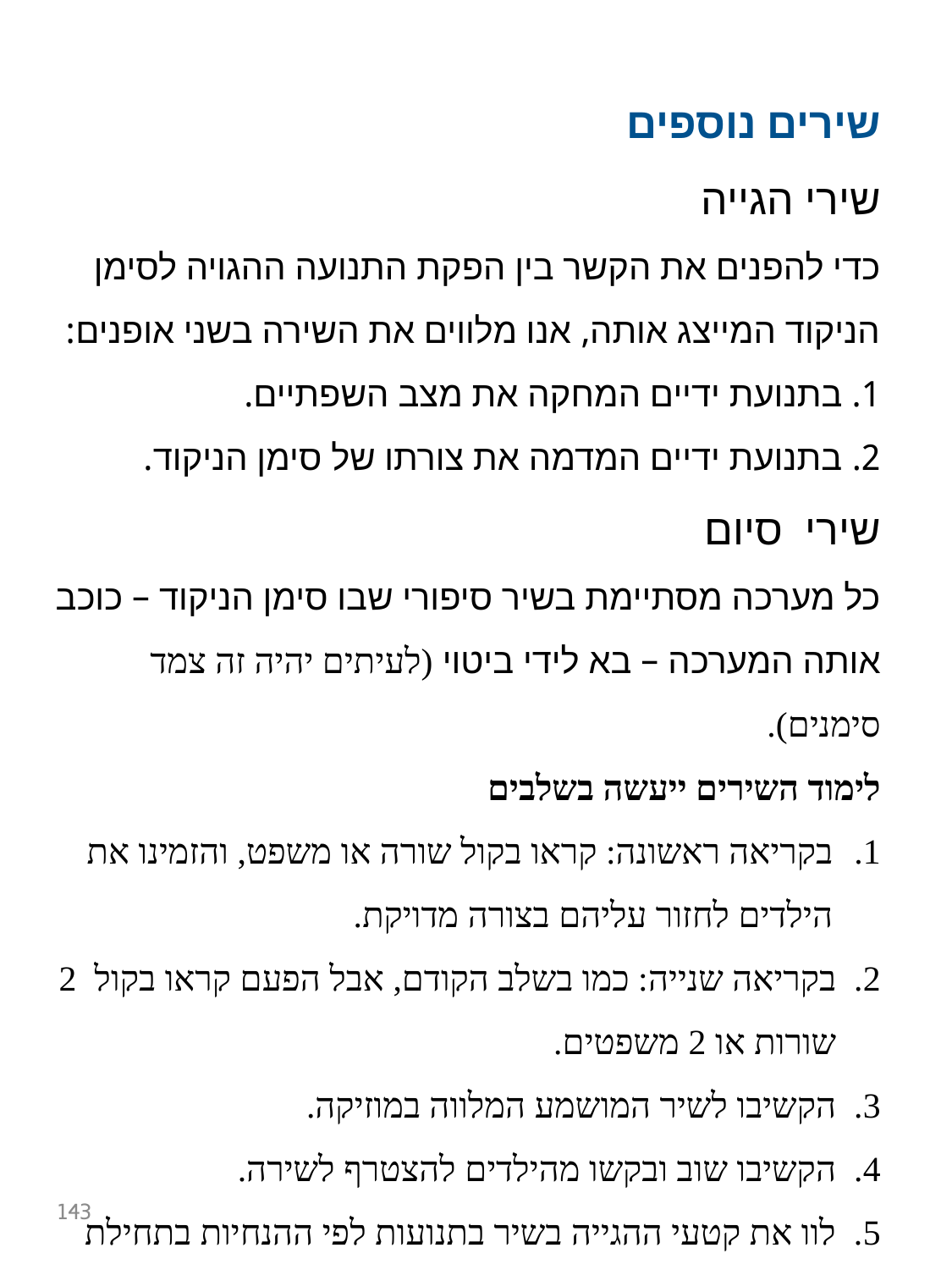

שירים נוספים
שירי הגייה
כדי להפנים את הקשר בין הפקת התנועה ההגויה לסימן הניקוד המייצג אותה, אנו מלווים את השירה בשני אופנים:
1. בתנועת ידיים המחקה את מצב השפתיים.
2. בתנועת ידיים המדמה את צורתו של סימן הניקוד.
שירי  סיום
כל מערכה מסתיימת בשיר סיפורי שבו סימן הניקוד – כוכב אותה המערכה – בא לידי ביטוי (לעיתים יהיה זה צמד סימנים).
לימוד השירים ייעשה בשלבים
בקריאה ראשונה: קראו בקול שורה או משפט, והזמינו את הילדים לחזור עליהם בצורה מדויקת.
2.  בקריאה שנייה: כמו בשלב הקודם, אבל הפעם קראו בקול  2
     שורות או 2 משפטים.
3.  הקשיבו לשיר המושמע המלווה במוזיקה.
4.  הקשיבו שוב ובקשו מהילדים להצטרף לשירה.
5.  לוו את קטעי ההגייה בשיר בתנועות לפי ההנחיות בתחילת המערכה.
143